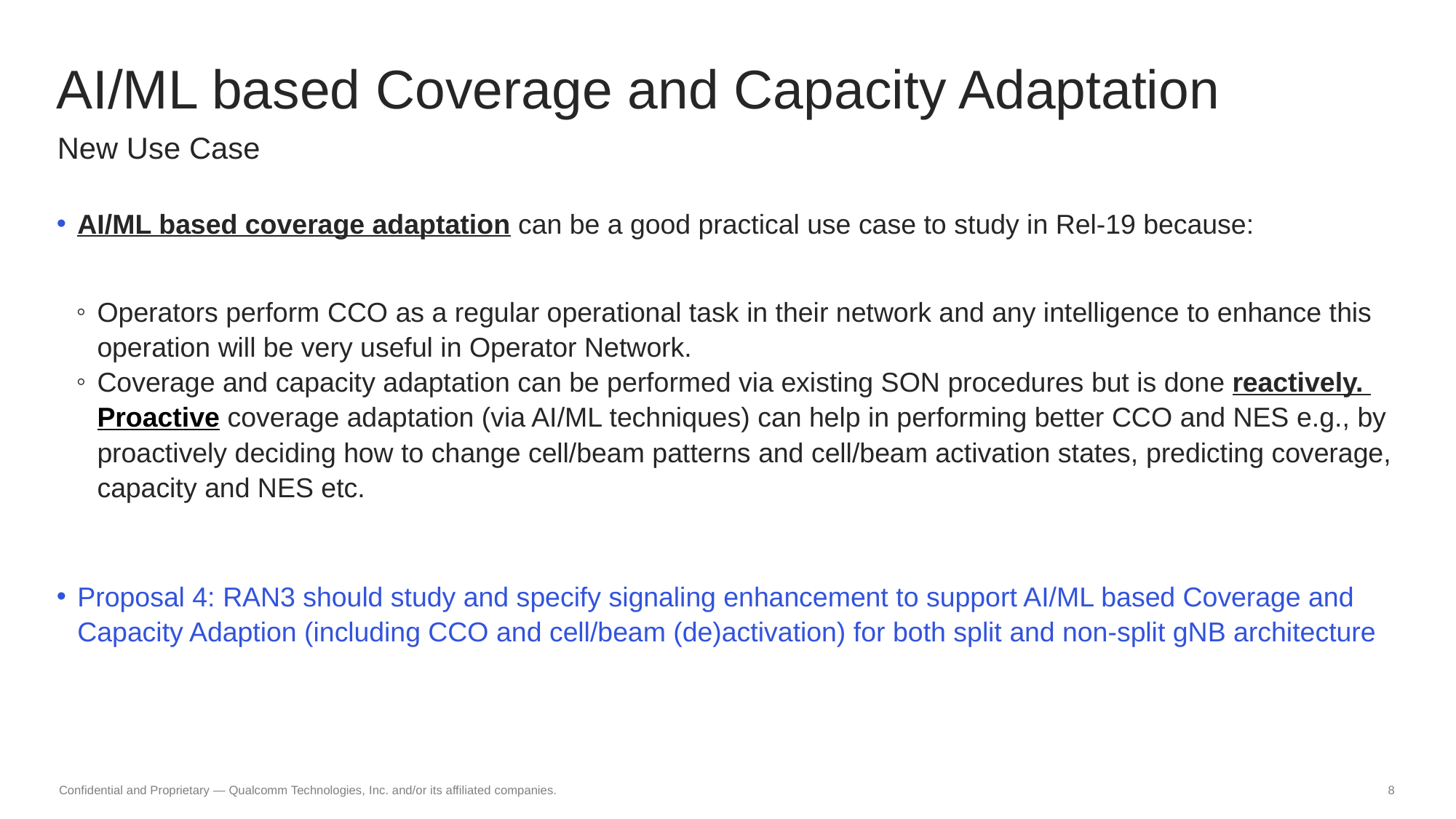

# AI/ML based Coverage and Capacity Adaptation
New Use Case
AI/ML based coverage adaptation can be a good practical use case to study in Rel-19 because:

Operators perform CCO as a regular operational task in their network and any intelligence to enhance this operation will be very useful in Operator Network.
Coverage and capacity adaptation can be performed via existing SON procedures but is done reactively.  Proactive coverage adaptation (via AI/ML techniques) can help in performing better CCO and NES e.g., by proactively deciding how to change cell/beam patterns and cell/beam activation states, predicting coverage, capacity and NES etc.

Proposal 4: RAN3 should study and specify signaling enhancement to support AI/ML based Coverage and Capacity Adaption (including CCO and cell/beam (de)activation) for both split and non-split gNB architecture

Confidential and Proprietary — Qualcomm Technologies, Inc. and/or its affiliated companies.